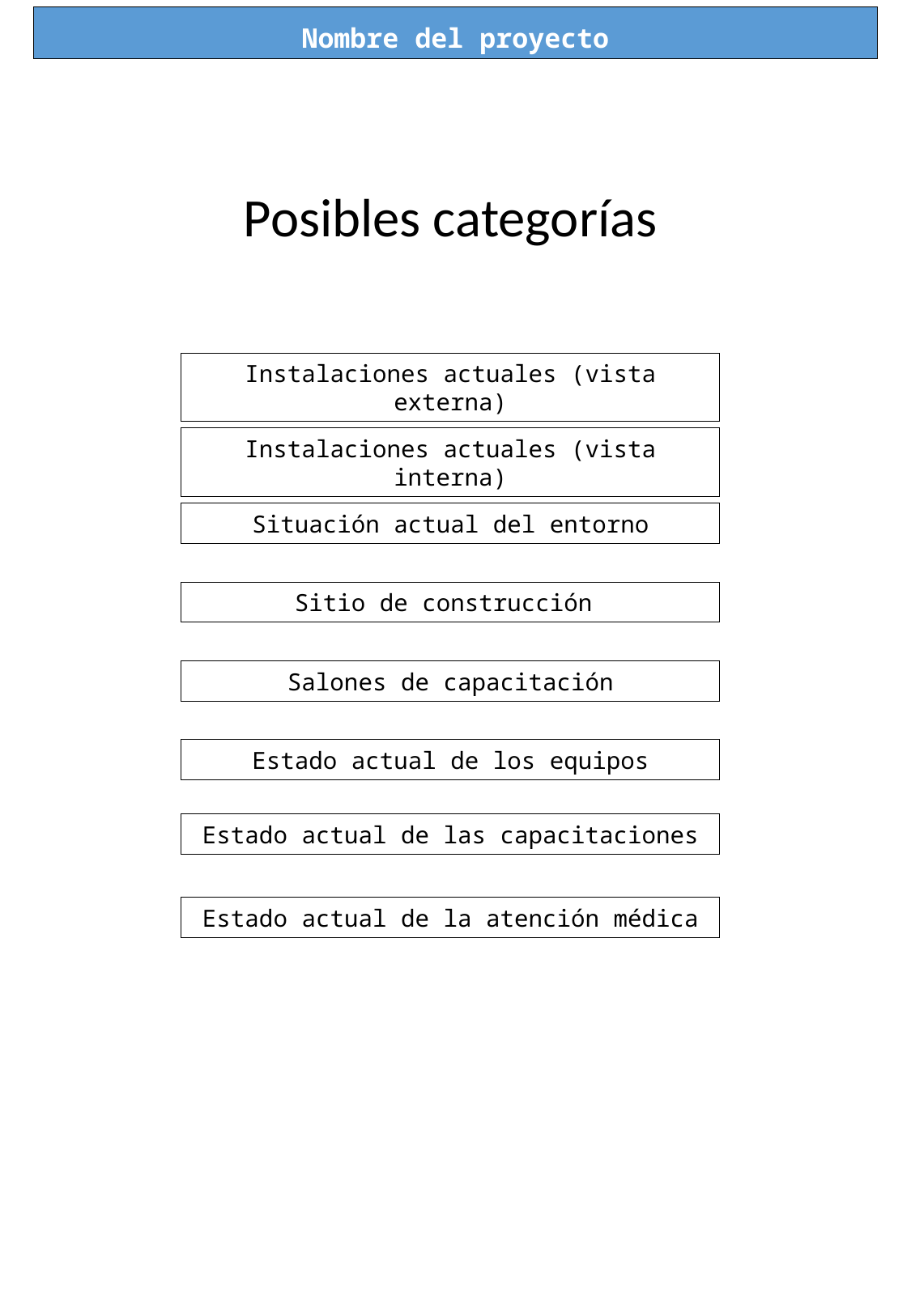

Nombre del proyecto
Posibles categorías
Instalaciones actuales (vista externa)
Instalaciones actuales (vista interna)
Situación actual del entorno
Sitio de construcción
Salones de capacitación
Estado actual de los equipos
Estado actual de las capacitaciones
Estado actual de la atención médica